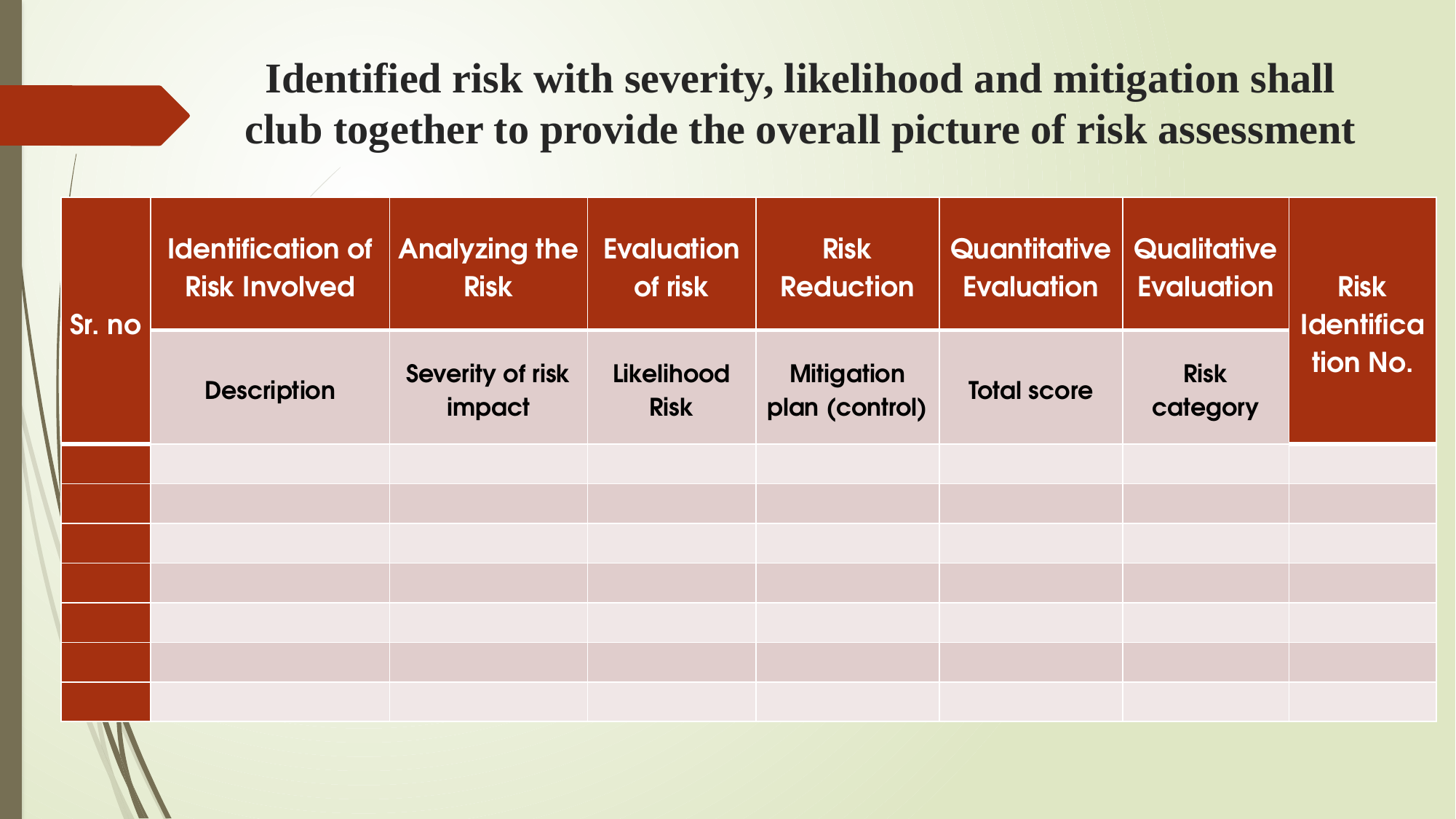

# Identified risk with severity, likelihood and mitigation shall club together to provide the overall picture of risk assessment
| Sr. no | Identification of Risk Involved | Analyzing the Risk | Evaluation of risk | Risk Reduction | Quantitative Evaluation | Qualitative Evaluation | Risk Identification No. |
| --- | --- | --- | --- | --- | --- | --- | --- |
|  | Description | Severity of risk impact | Likelihood Risk | Mitigation plan (control) | Total score | Risk category |  |
|  |  |  |  |  |  |  |  |
|  |  |  |  |  |  |  |  |
|  |  |  |  |  |  |  |  |
|  |  |  |  |  |  |  |  |
|  |  |  |  |  |  |  |  |
|  |  |  |  |  |  |  |  |
|  |  |  |  |  |  |  |  |